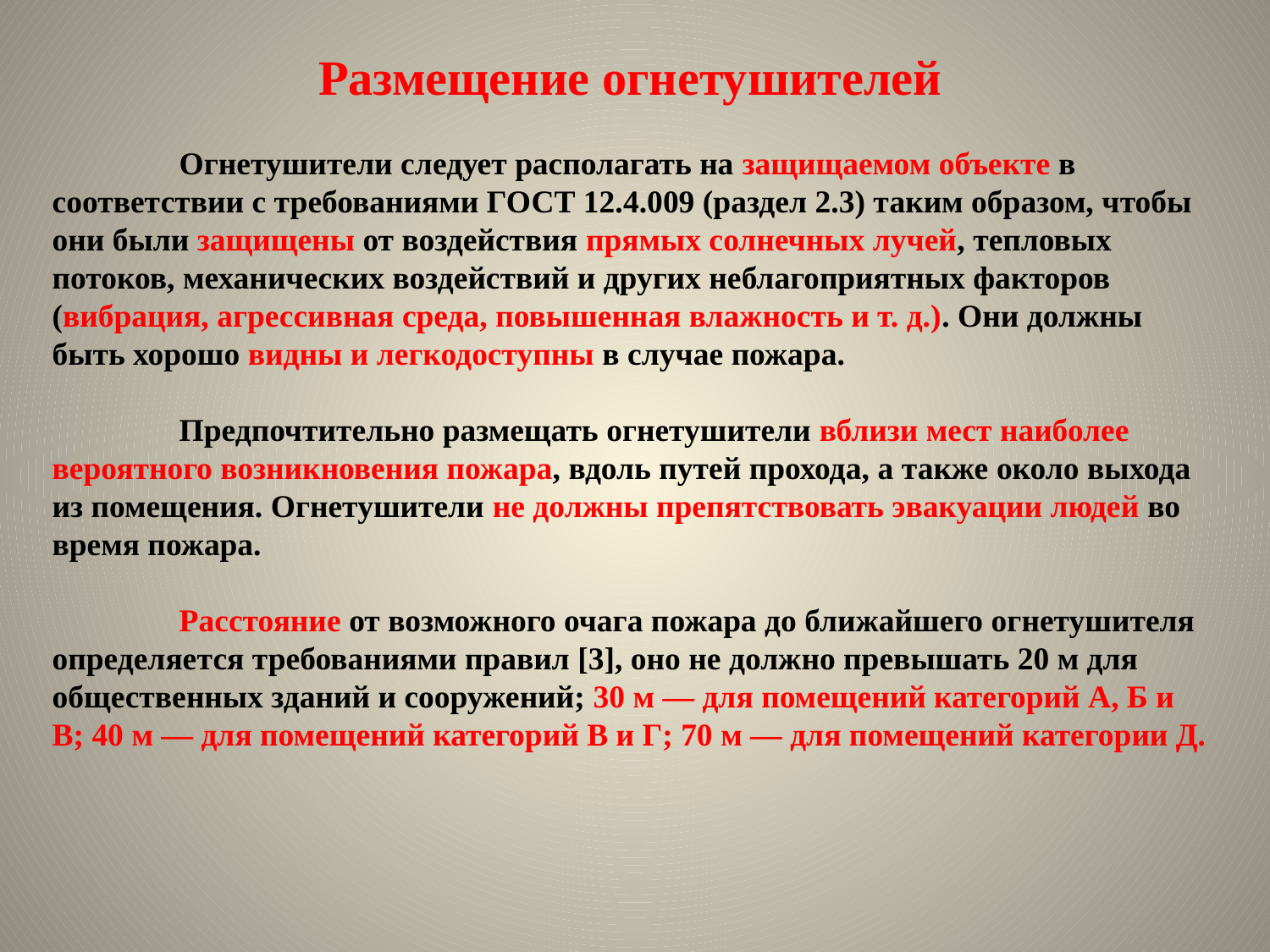

Размещение огнетушителей

	Огнетушители следует располагать на защищаемом объекте в соответствии с требованиями ГОСТ 12.4.009 (раздел 2.3) таким образом, чтобы они были защищены от воздействия прямых солнечных лучей, тепловых потоков, механических воздействий и других неблагоприятных факторов (вибрация, агрессивная среда, повышенная влажность и т. д.). Они должны быть хорошо видны и легкодоступны в случае пожара.

	Предпочтительно размещать огнетушители вблизи мест наиболее вероятного возникновения пожара, вдоль путей прохода, а также около выхода из помещения. Огнетушители не должны препятствовать эвакуации людей во время пожара.

	Расстояние от возможного очага пожара до ближайшего огнетушителя определяется требованиями правил [3], оно не должно превышать 20 м для общественных зданий и сооружений; 30 м — для помещений категорий А, Б и В; 40 м — для помещений категорий В и Г; 70 м — для помещений категории Д.